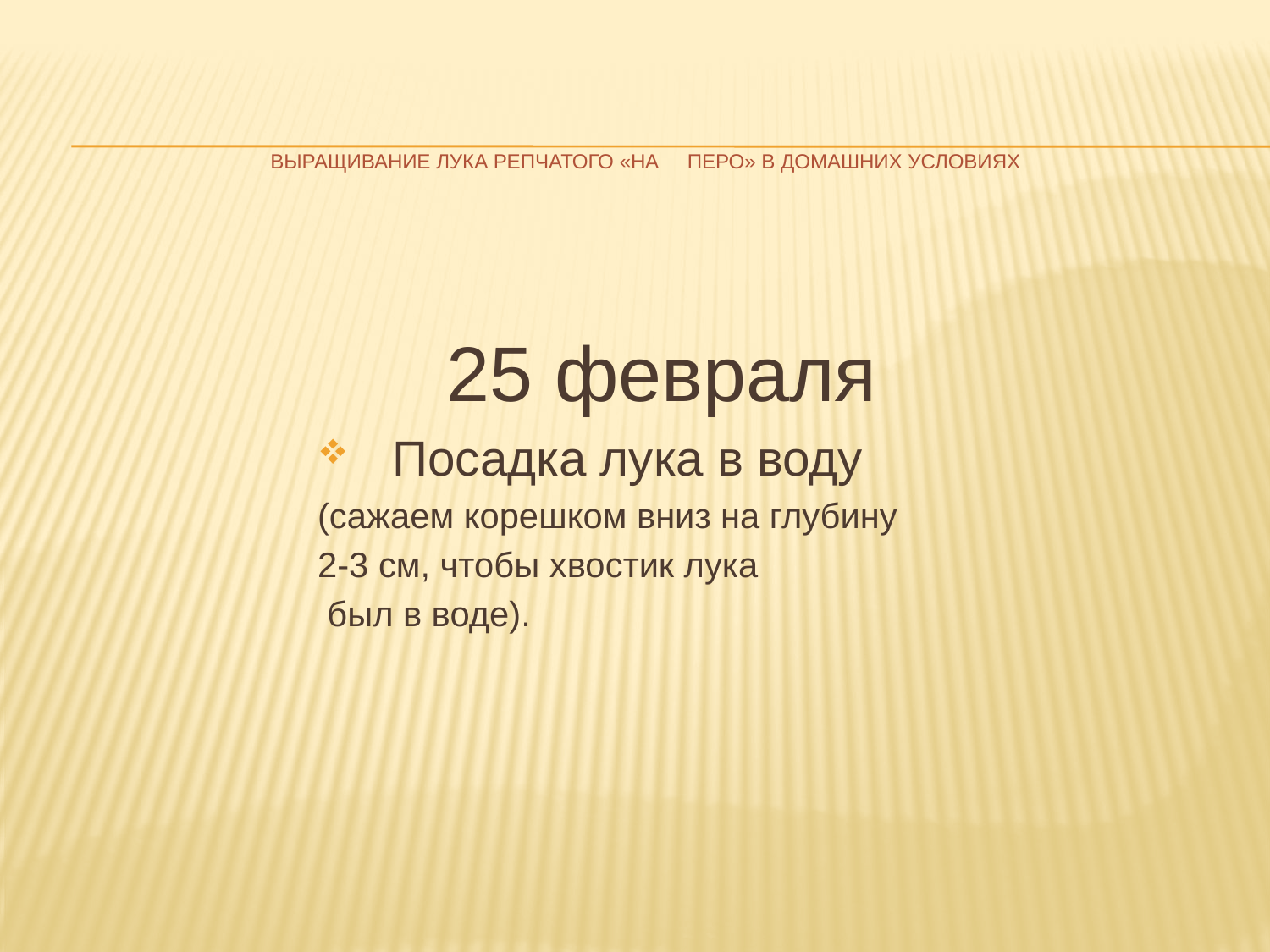

# Выращивание лука репчатого «на     перо» в домашних условиях
      25 февраля
  Посадка лука в воду
(сажаем корешком вниз на глубину
2-3 см, чтобы хвостик лука
 был в воде).